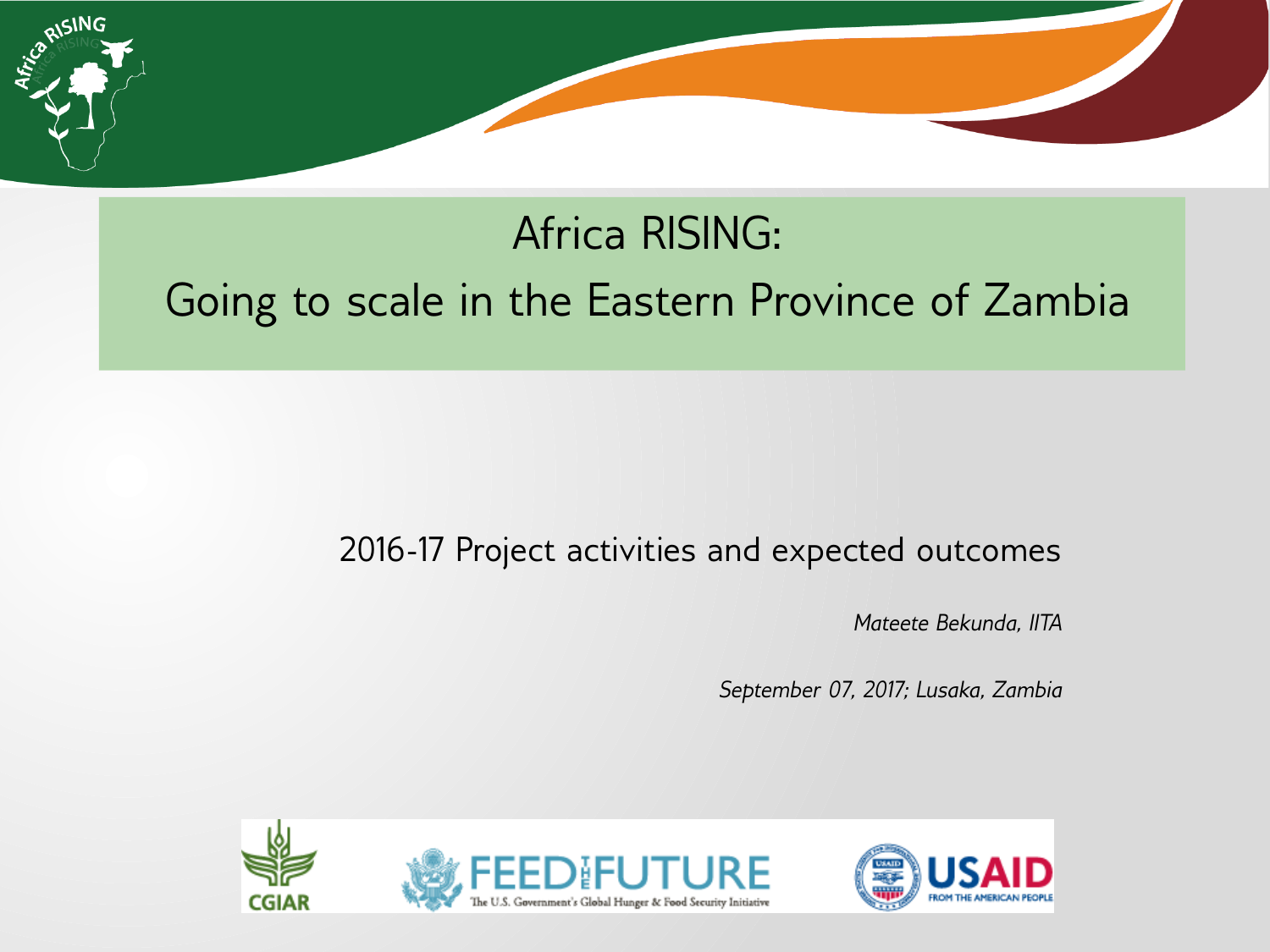

Africa RISING:
Going to scale in the Eastern Province of Zambia

2016-17 Project activities and expected outcomes

 Mateete Bekunda, IITA

September 07, 2017; Lusaka, Zambia